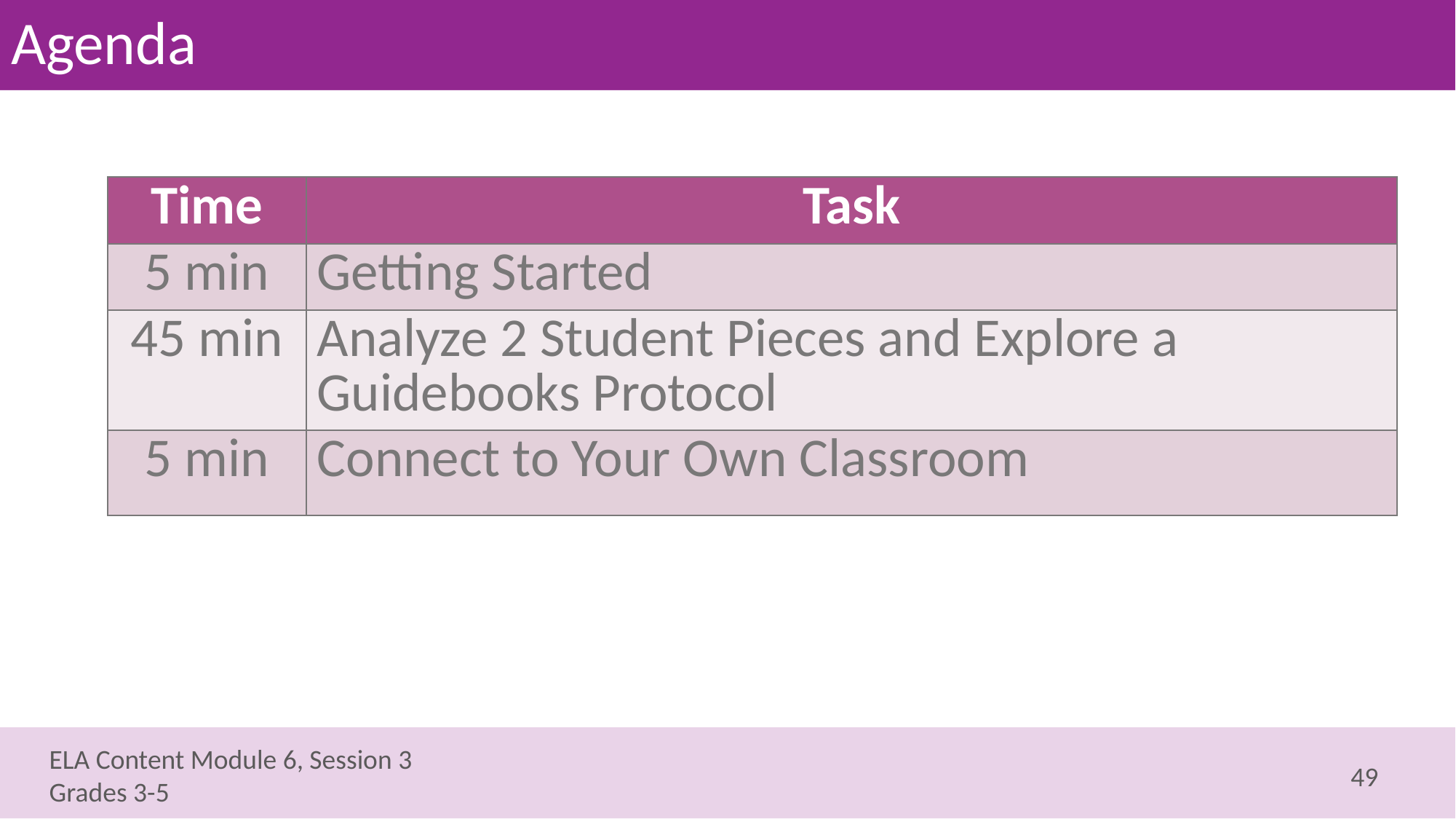

# Agenda
| Time | Task |
| --- | --- |
| 5 min | Getting Started |
| 45 min | Analyze 2 Student Pieces and Explore a Guidebooks Protocol |
| 5 min | Connect to Your Own Classroom |
49